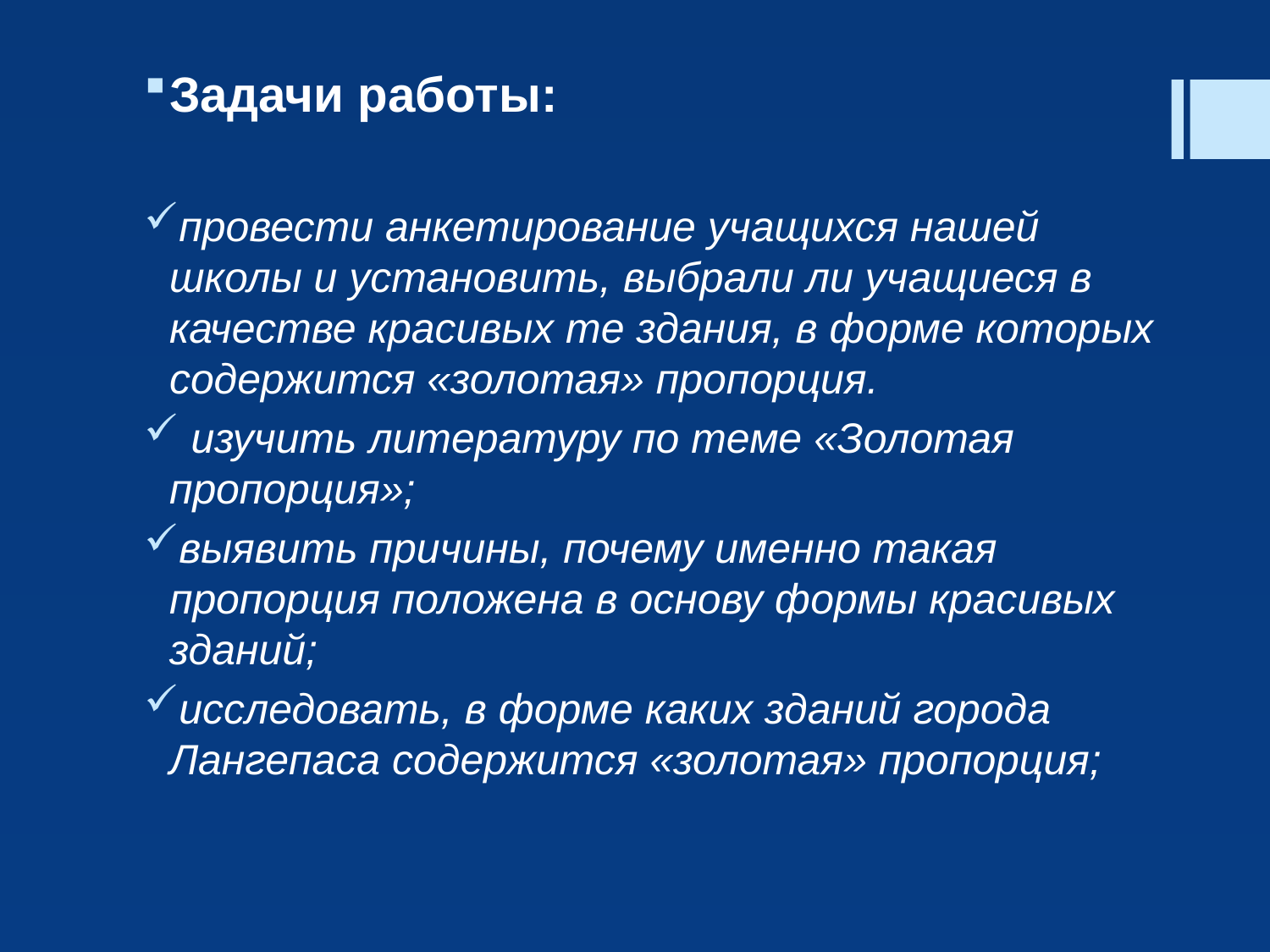

Задачи работы:

провести анкетирование учащихся нашей школы и установить, выбрали ли учащиеся в качестве красивых те здания, в форме которых содержится «золотая» пропорция.
 изучить литературу по теме «Золотая пропорция»;
выявить причины, почему именно такая пропорция положена в основу формы красивых зданий;
исследовать, в форме каких зданий города Лангепаса содержится «золотая» пропорция;